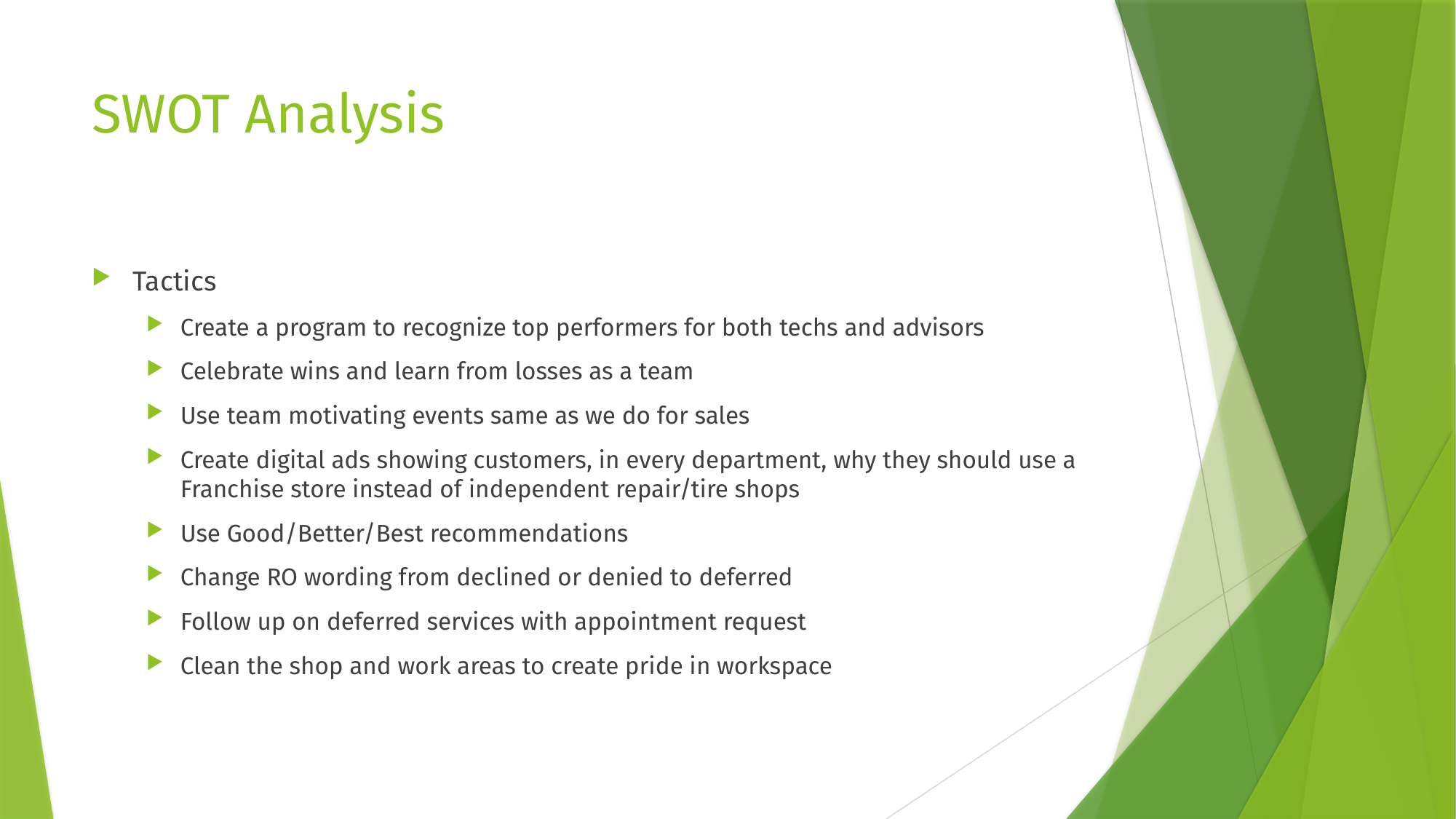

# SWOT Analysis
Tactics
Create a program to recognize top performers for both techs and advisors
Celebrate wins and learn from losses as a team
Use team motivating events same as we do for sales
Create digital ads showing customers, in every department, why they should use a Franchise store instead of independent repair/tire shops
Use Good/Better/Best recommendations
Change RO wording from declined or denied to deferred
Follow up on deferred services with appointment request
Clean the shop and work areas to create pride in workspace